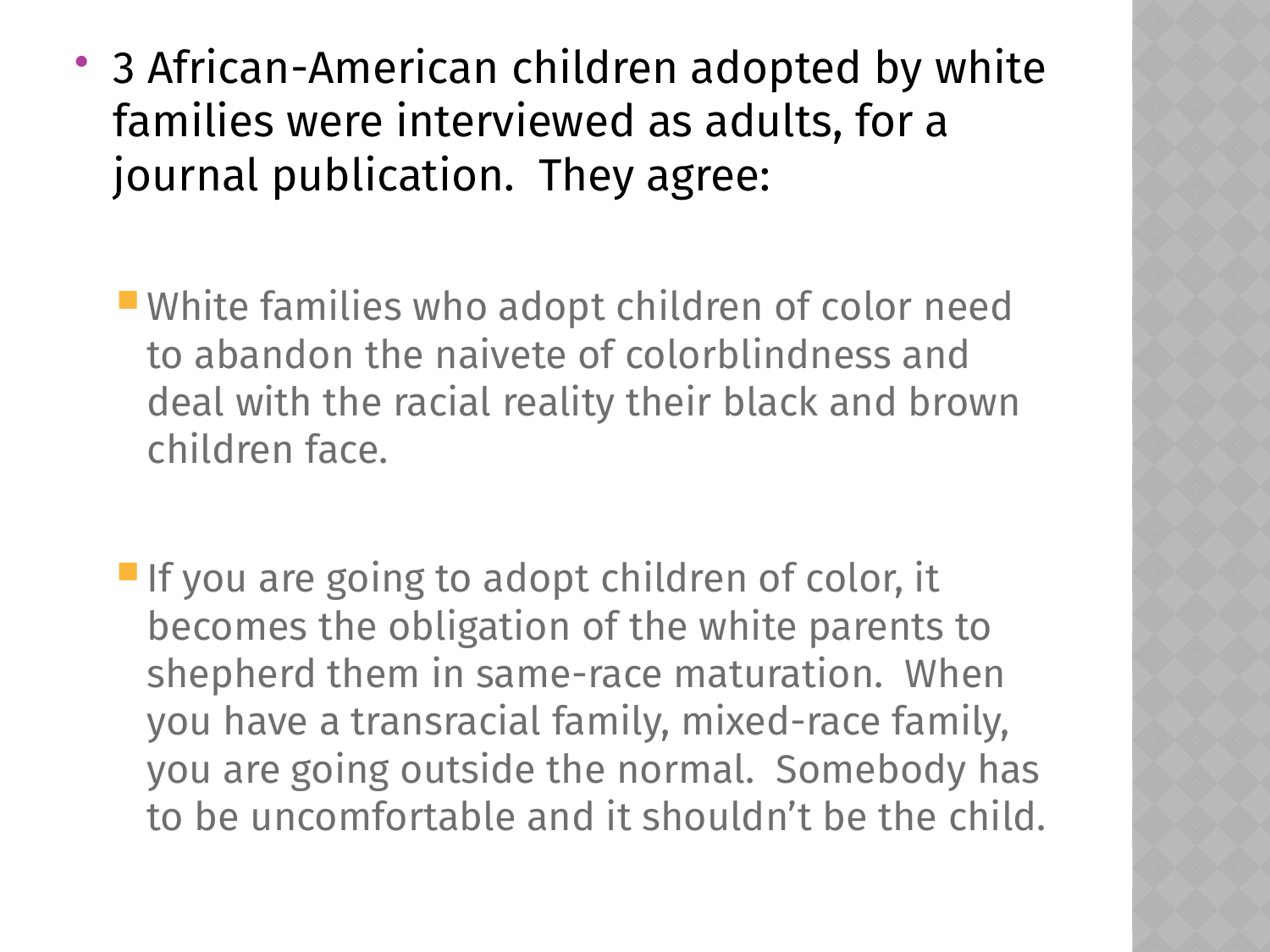

3 African-American children adopted by white families were interviewed as adults, for a journal publication.  They agree:

White families who adopt children of color need to abandon the naivete of colorblindness and deal with the racial reality their black and brown children face.

If you are going to adopt children of color, it becomes the obligation of the white parents to shepherd them in same-race maturation.  When you have a transracial family, mixed-race family, you are going outside the normal.  Somebody has to be uncomfortable and it shouldn’t be the child.